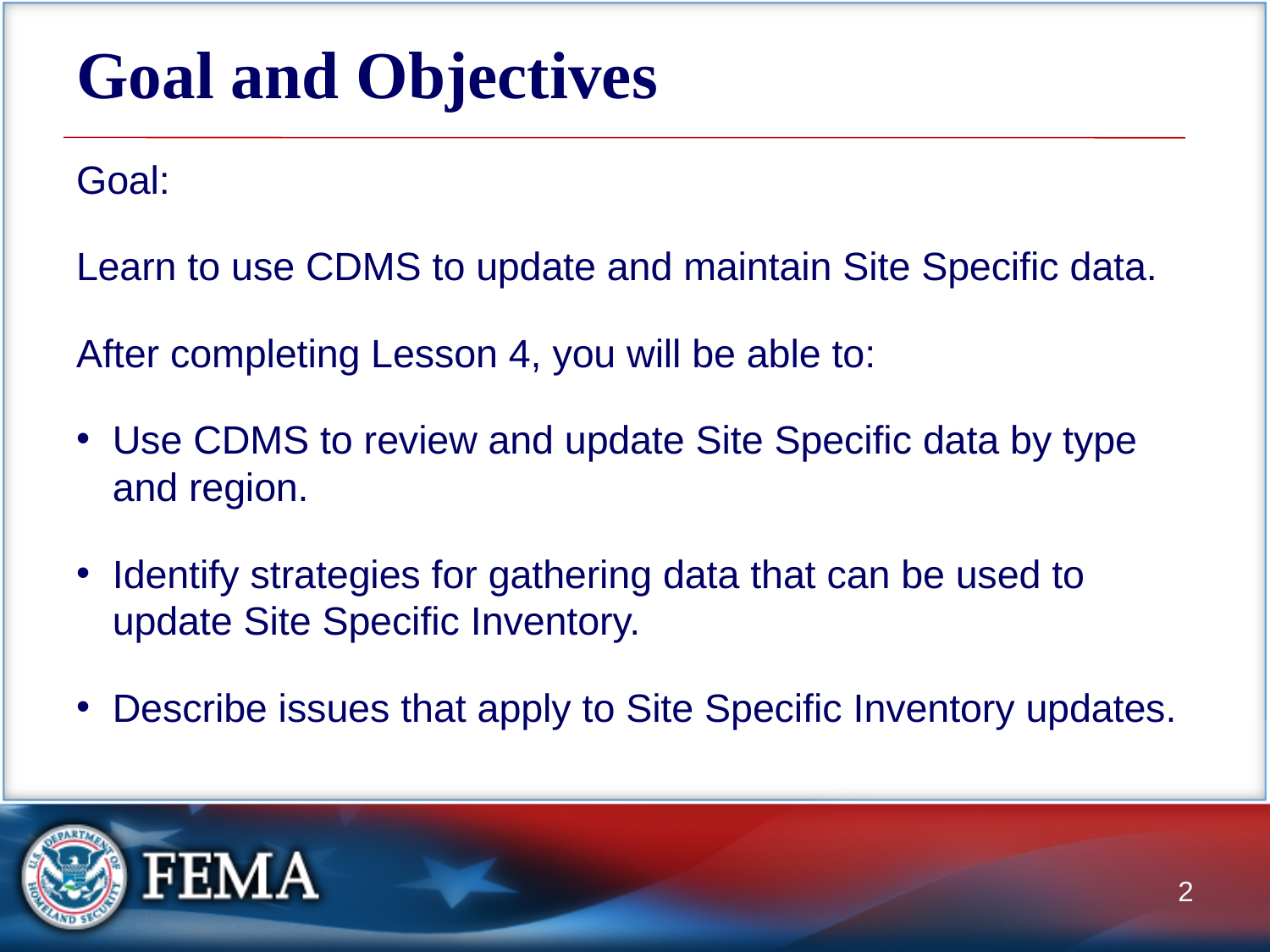

# Goal and Objectives
Goal:
Learn to use CDMS to update and maintain Site Specific data.
After completing Lesson 4, you will be able to:
Use CDMS to review and update Site Specific data by type and region.
Identify strategies for gathering data that can be used to update Site Specific Inventory.
Describe issues that apply to Site Specific Inventory updates.
2